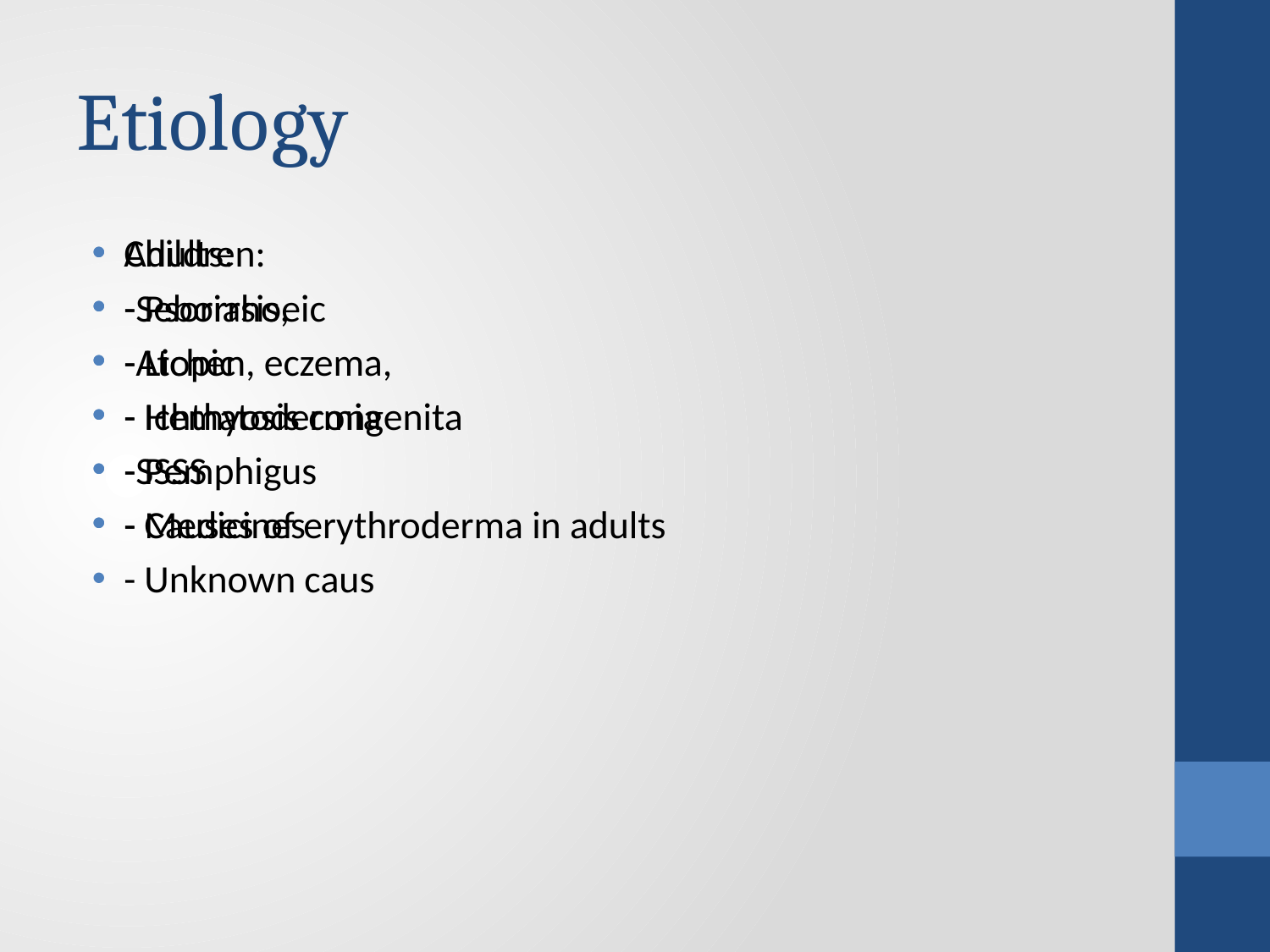

# Etiology
Adults:
- Psoriasis,
- Lichen, eczema,
- Hematodermia
- Pemphigus
- Medicines
- Unknown caus
Children:
-Seborrhoeic
-Atopic
- Ichthyosis congenita
-SSSS
- Causes of erythroderma in adults